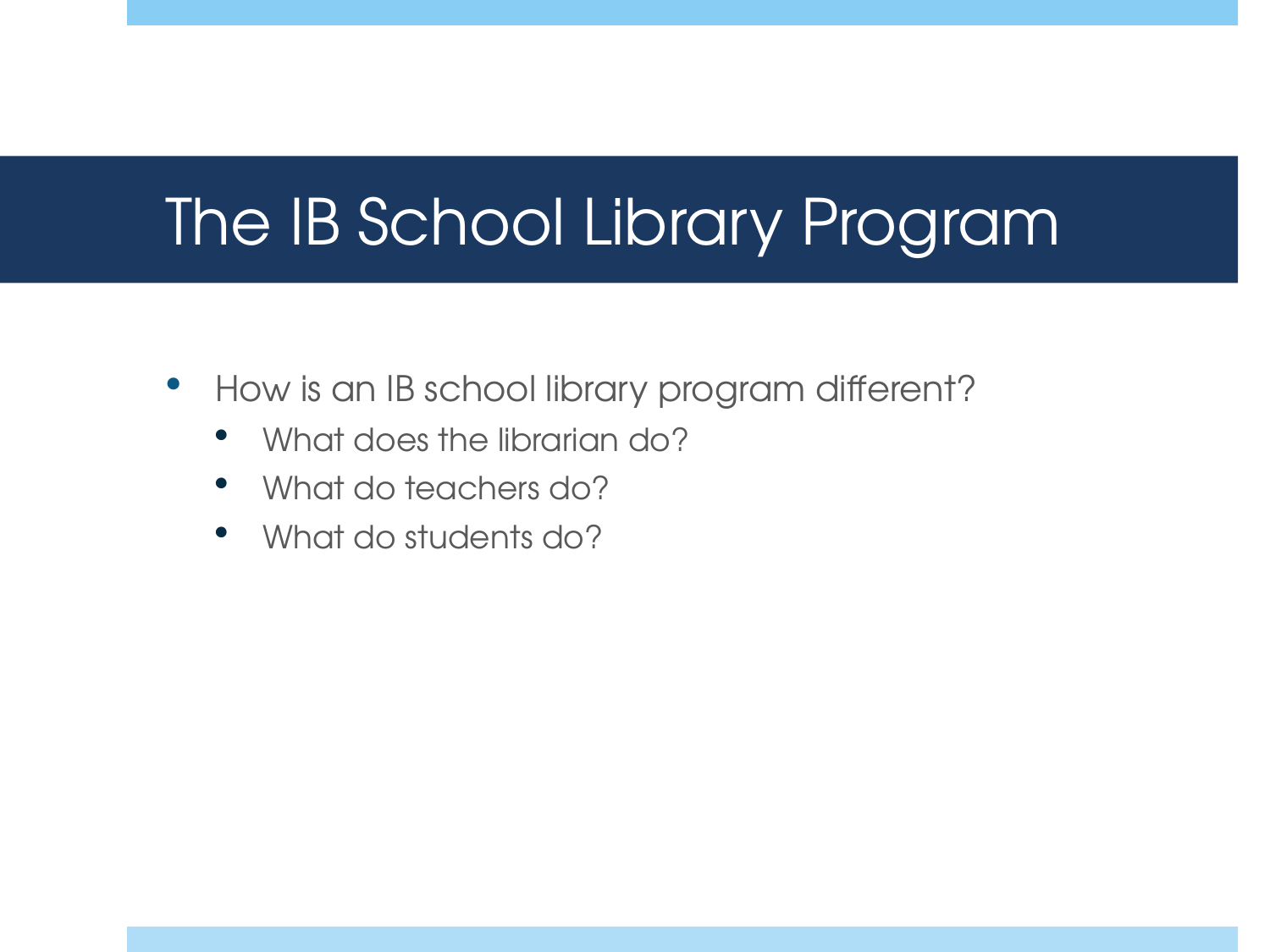

# The IB School Library Program
How is an IB school library program different?
What does the librarian do?
What do teachers do?
What do students do?